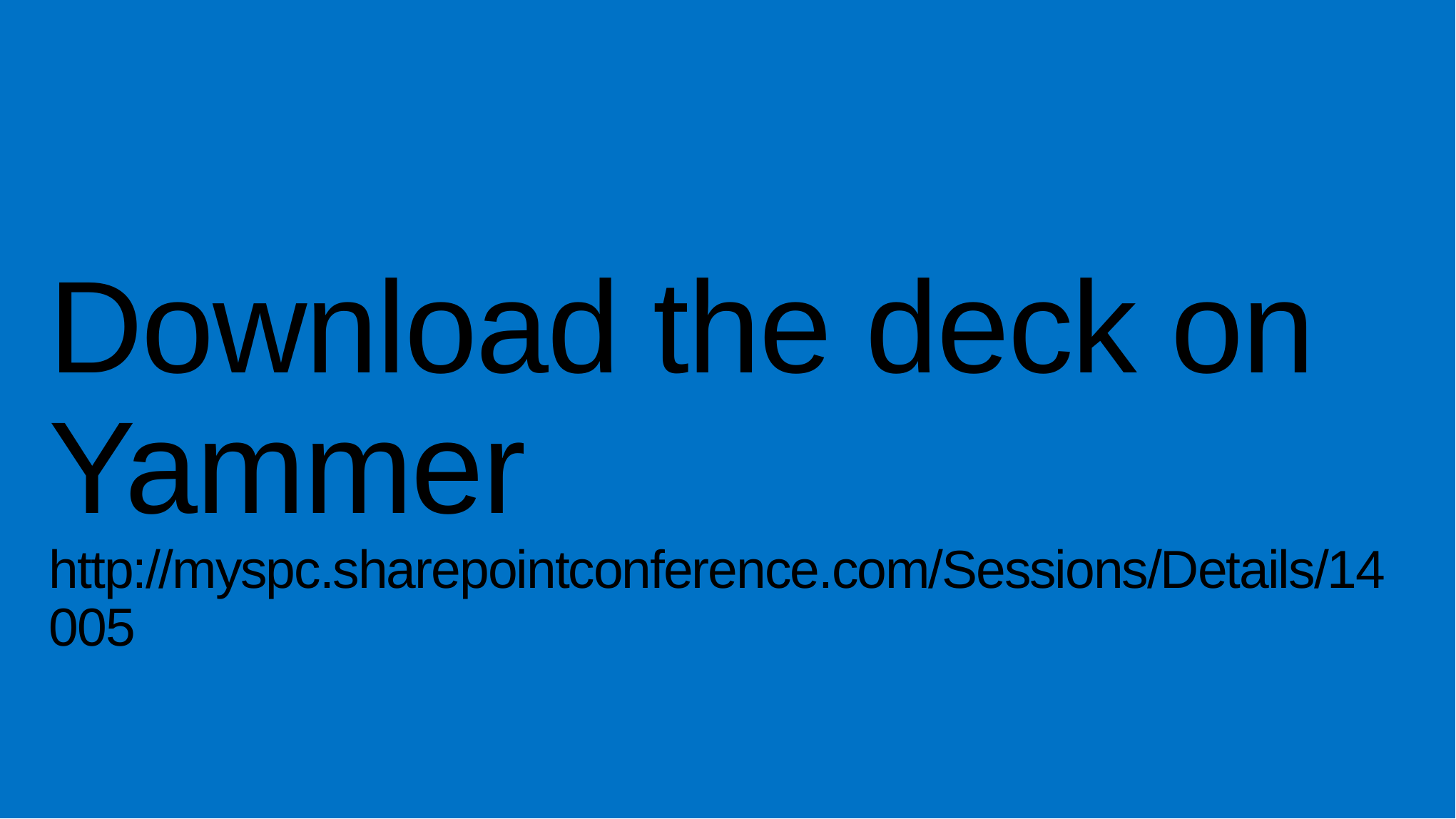

# Download the deck on Yammer http://myspc.sharepointconference.com/Sessions/Details/14005